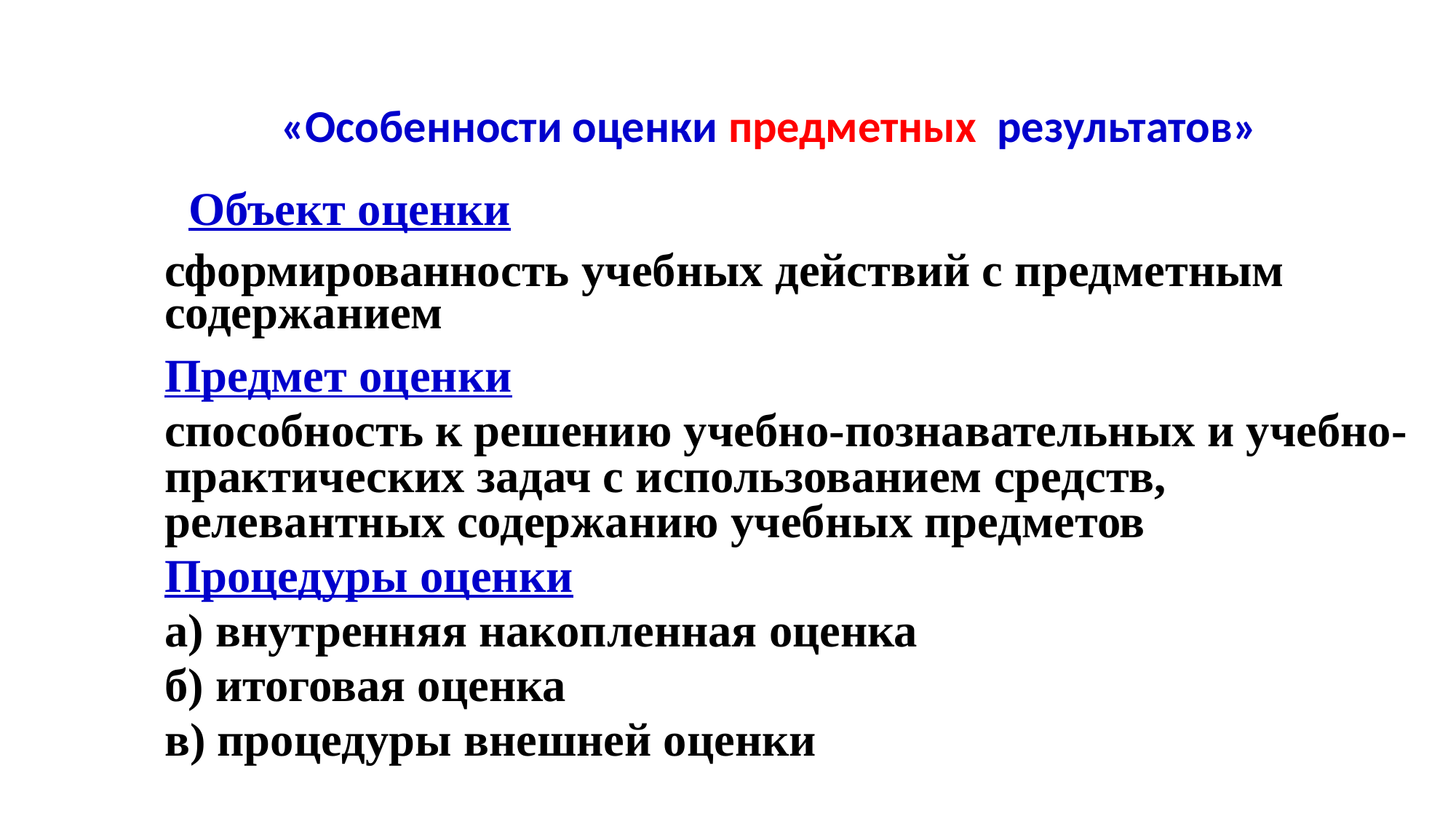

# «Особенности оценки предметных  результатов»
        Объект оценки
	сформированность учебных действий с предметным содержанием
	Предмет оценки
	способность к решению учебно-познавательных и учебно-практических задач с использованием средств, релевантных содержанию учебных предметов
	Процедуры оценки
	а) внутренняя накопленная оценка
	б) итоговая оценка
	в) процедуры внешней оценки